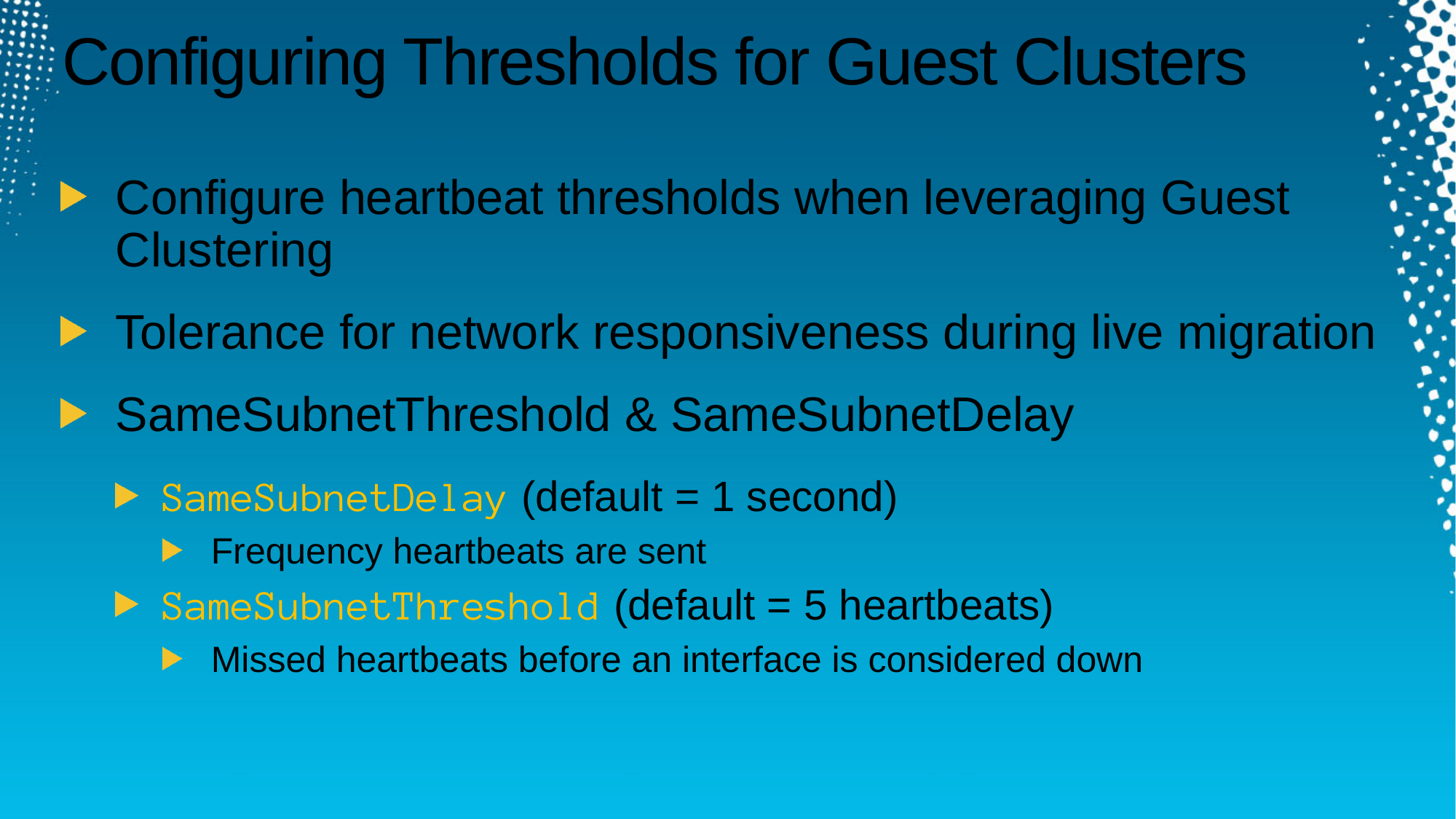

# Configuring Thresholds for Guest Clusters
Configure heartbeat thresholds when leveraging Guest Clustering
Tolerance for network responsiveness during live migration
SameSubnetThreshold & SameSubnetDelay

SameSubnetDelay (default = 1 second)
Frequency heartbeats are sent
SameSubnetThreshold (default = 5 heartbeats)
Missed heartbeats before an interface is considered down